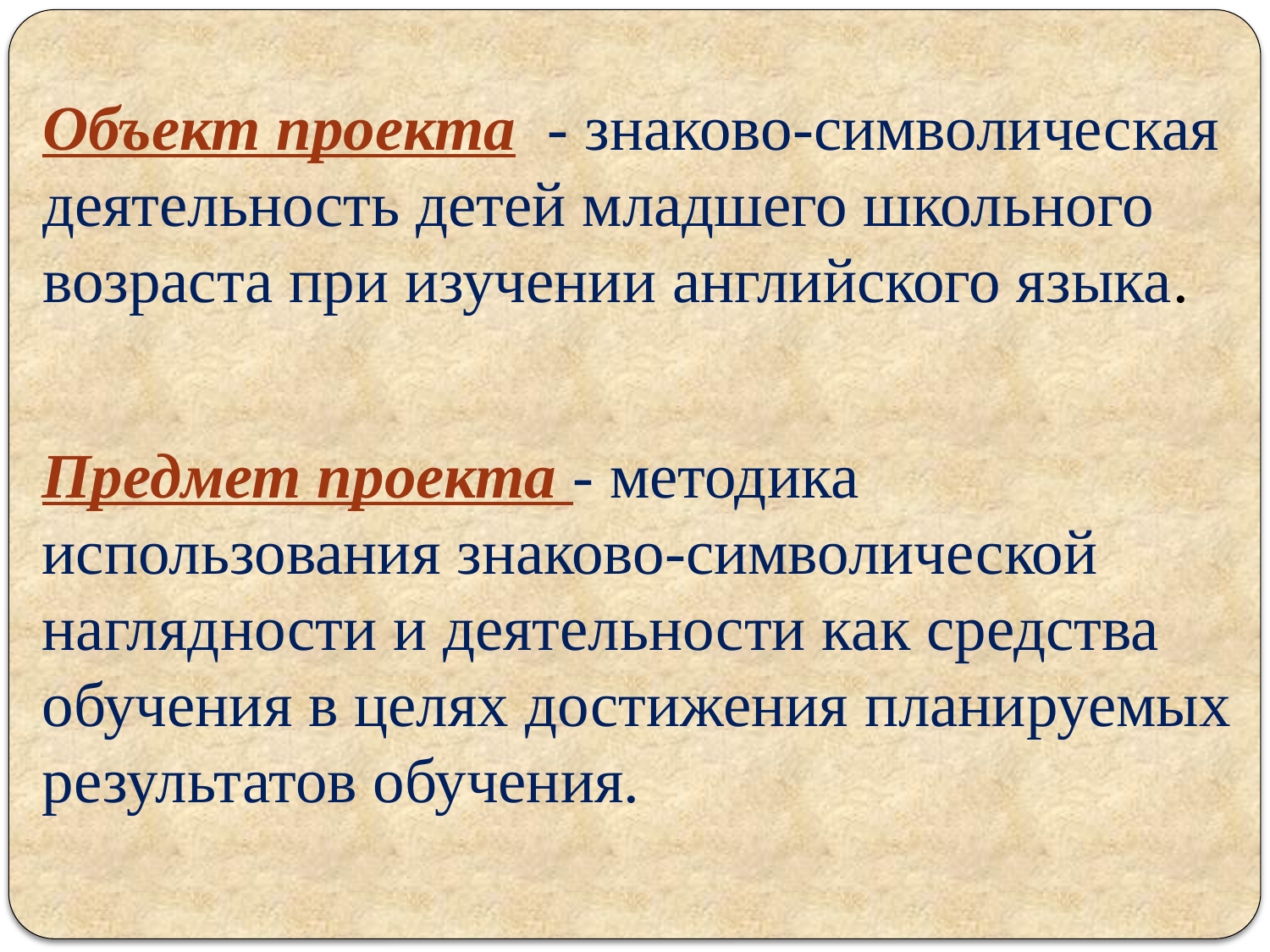

Объект проекта  - знаково-символическая деятельность детей младшего школьного возраста при изучении английского языка.

Предмет проекта - методика использования знаково-символической наглядности и деятельности как средства обучения в целях достижения планируемых результатов обучения.